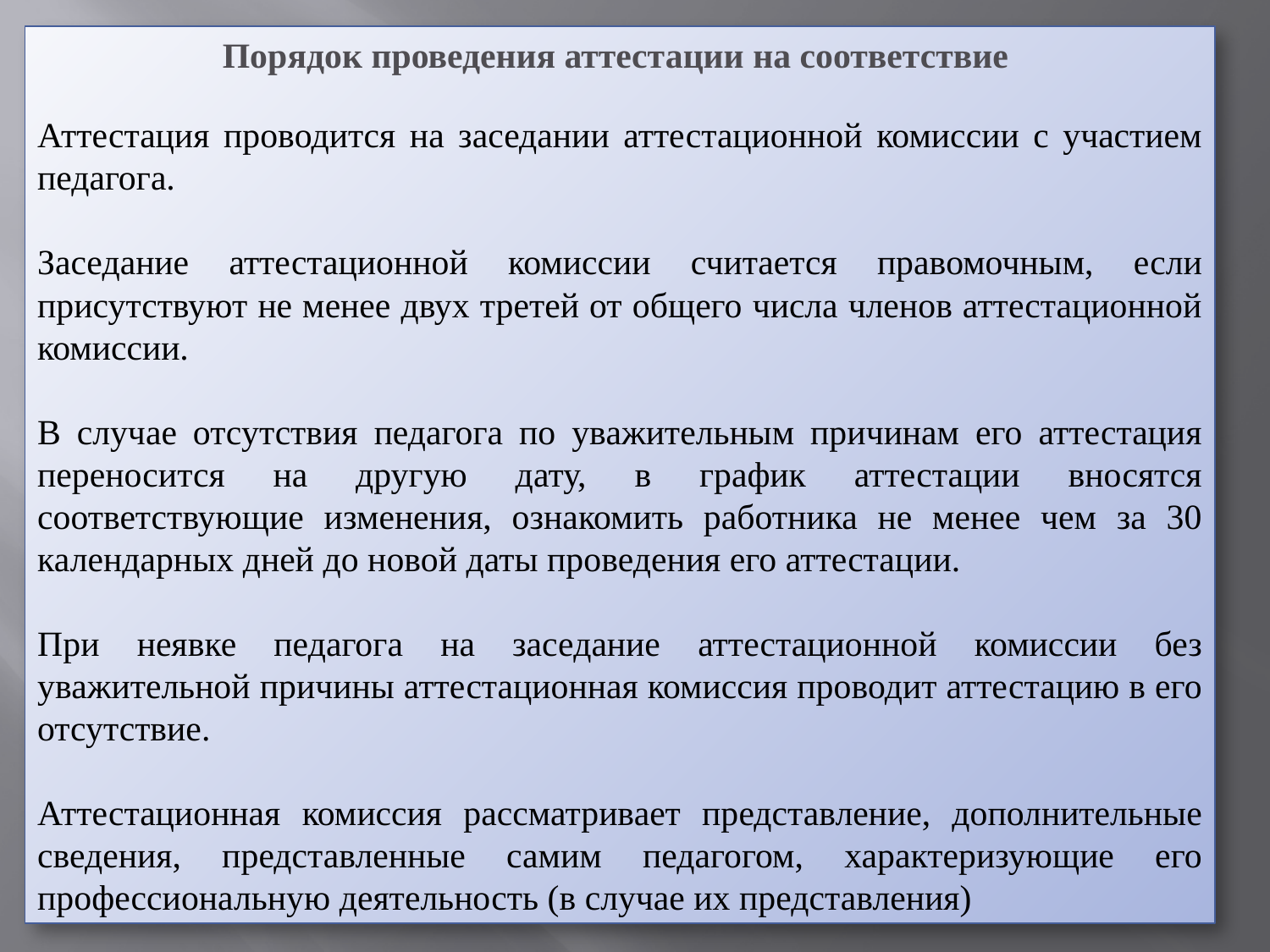

Порядок проведения аттестации на соответствие

Аттестация проводится на заседании аттестационной комиссии с участием педагога.

Заседание аттестационной комиссии считается правомочным, если присутствуют не менее двух третей от общего числа членов аттестационной комиссии.

В случае отсутствия педагога по уважительным причинам его аттестация переносится на другую дату, в график аттестации вносятся соответствующие изменения, ознакомить работника не менее чем за 30 календарных дней до новой даты проведения его аттестации.

При неявке педагога на заседание аттестационной комиссии без уважительной причины аттестационная комиссия проводит аттестацию в его отсутствие.

Аттестационная комиссия рассматривает представление, дополнительные сведения, представленные самим педагогом, характеризующие его профессиональную деятельность (в случае их представления)